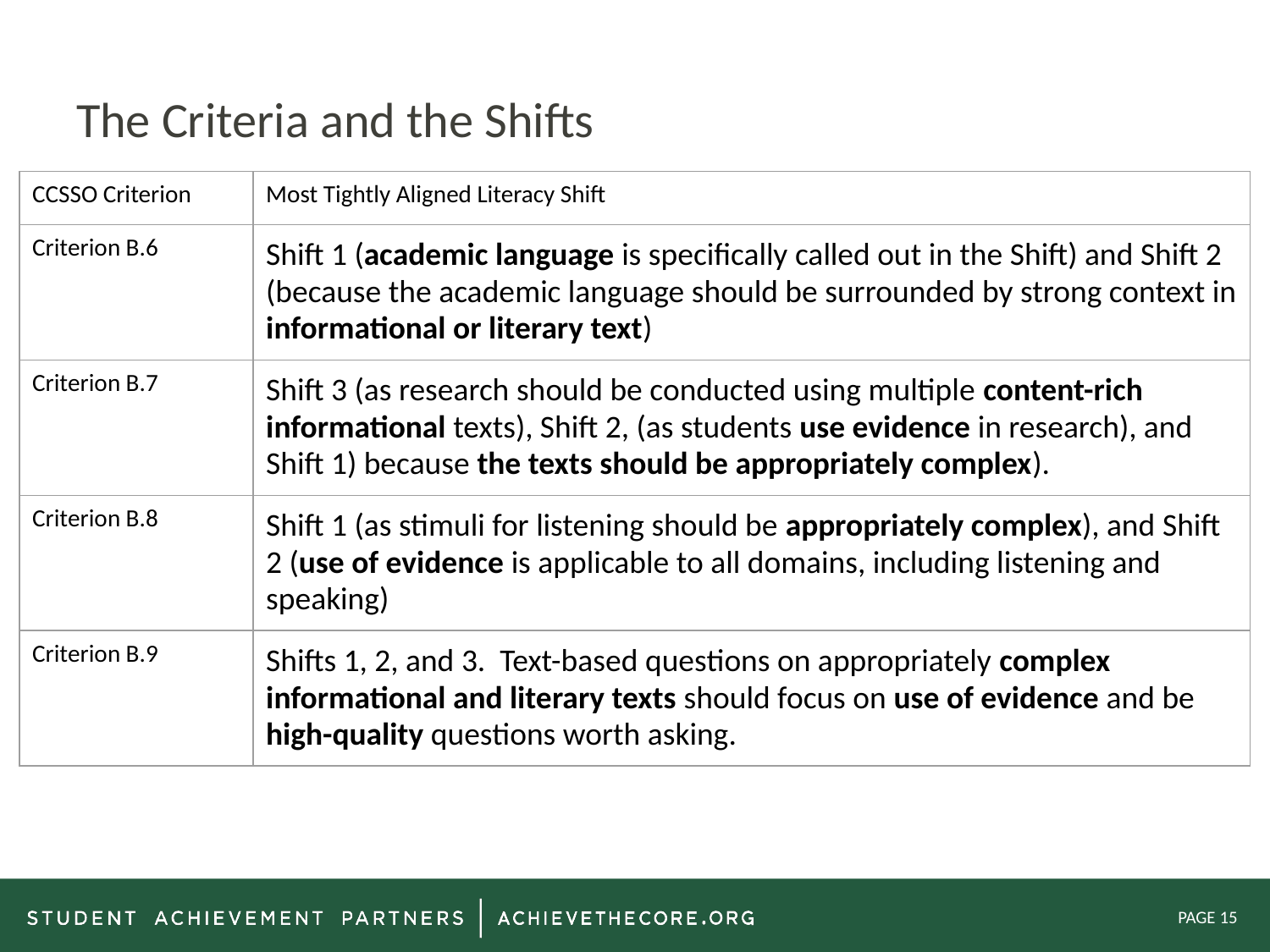

# The Criteria and the Shifts
| CCSSO Criterion | Most Tightly Aligned Literacy Shift |
| --- | --- |
| Criterion B.6 | Shift 1 (academic language is specifically called out in the Shift) and Shift 2 (because the academic language should be surrounded by strong context in informational or literary text) |
| Criterion B.7 | Shift 3 (as research should be conducted using multiple content-rich informational texts), Shift 2, (as students use evidence in research), and Shift 1) because the texts should be appropriately complex). |
| Criterion B.8 | Shift 1 (as stimuli for listening should be appropriately complex), and Shift 2 (use of evidence is applicable to all domains, including listening and speaking) |
| Criterion B.9 | Shifts 1, 2, and 3. Text-based questions on appropriately complex informational and literary texts should focus on use of evidence and be high-quality questions worth asking. |